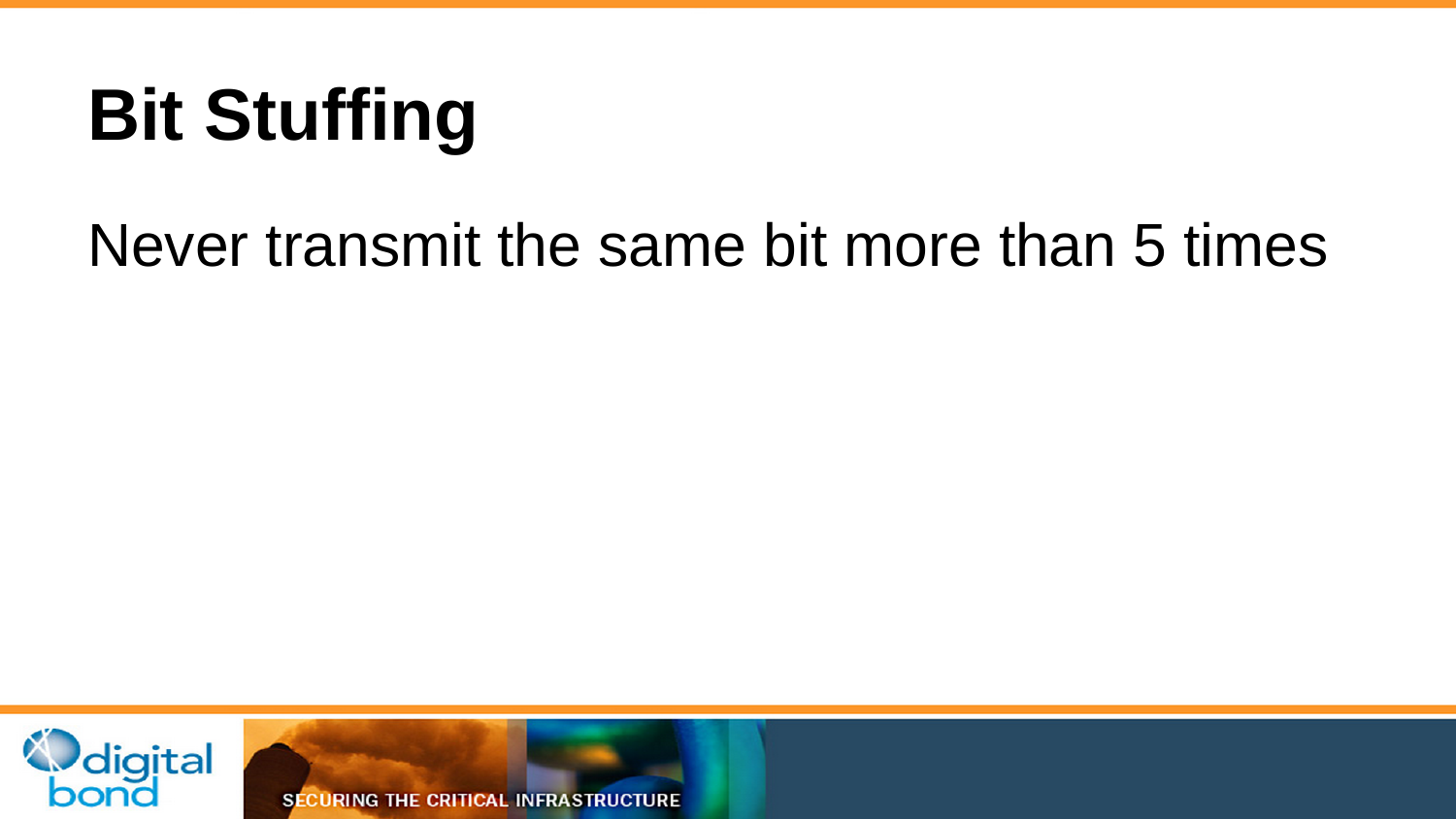

# Bit Stuffing
Never transmit the same bit more than 5 times